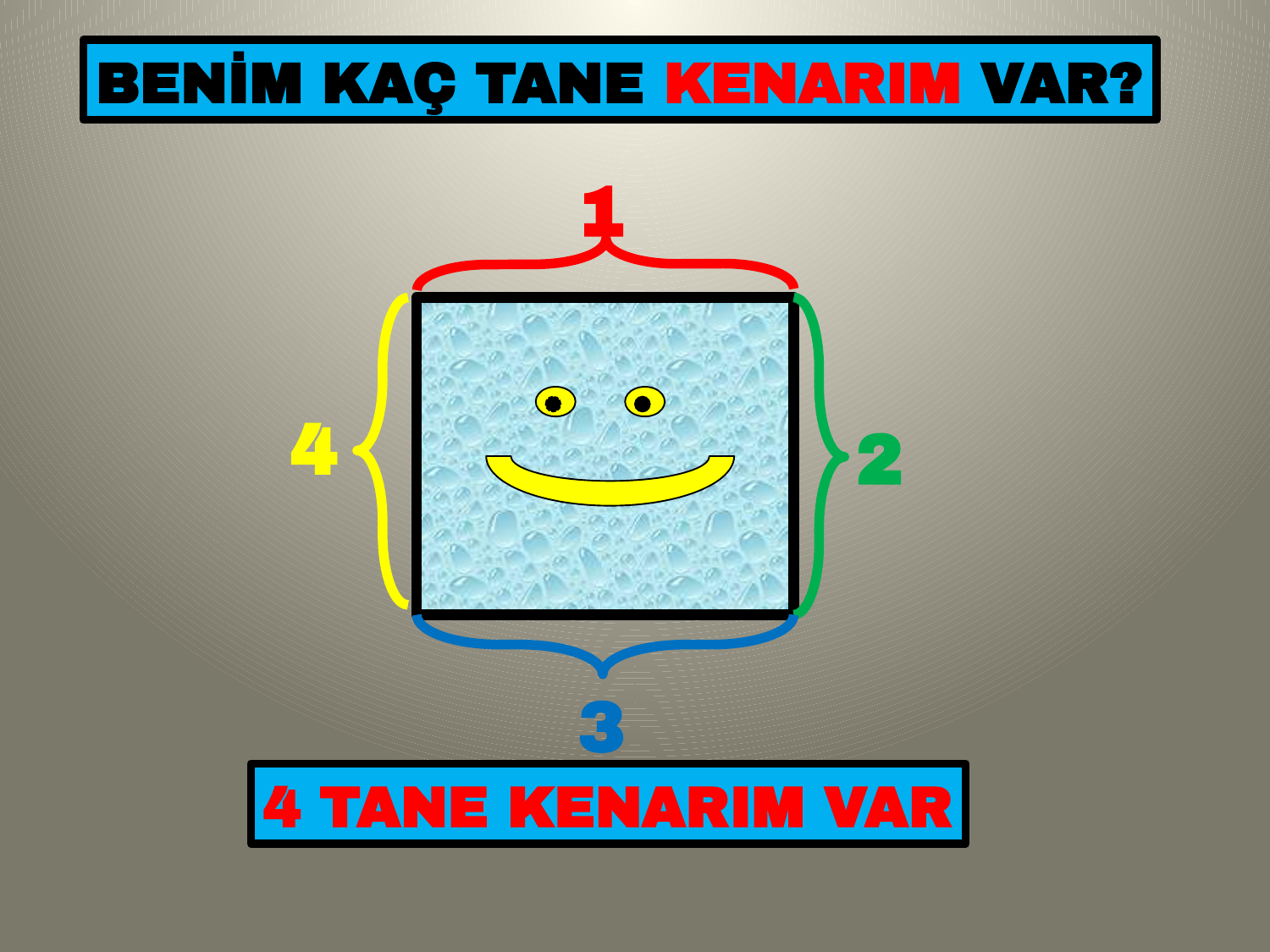

BENİM KAÇ TANE KENARIM VAR?

1

4

2

3
4 TANE KENARIM VAR